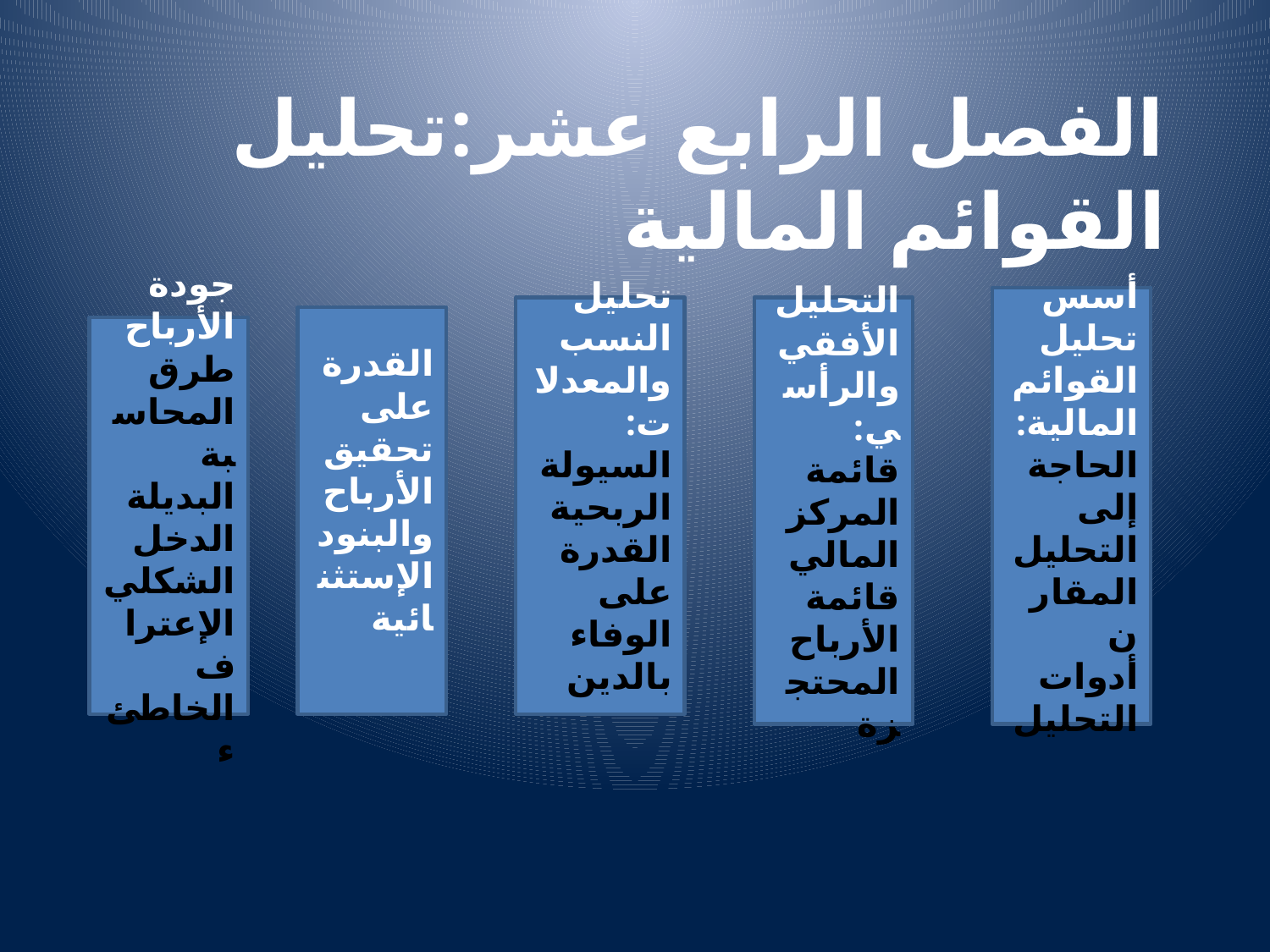

# الفصل الرابع عشر:تحليل القوائم المالية

أسس تحليل القوائم المالية:
الحاجة إلى التحليل المقارن
أدوات التحليل
تحليل النسب والمعدلات:
السيولة
الربحية
القدرة على الوفاء بالدين

التحليل الأفقي والرأسي:
قائمة المركز المالي
قائمة الأرباح المحتجزة
القدرة على تحقيق الأرباح والبنود الإستثنائية

جودة الأرباح
طرق المحاسبة البديلة
الدخل الشكلي
الإعتراف الخاطئء